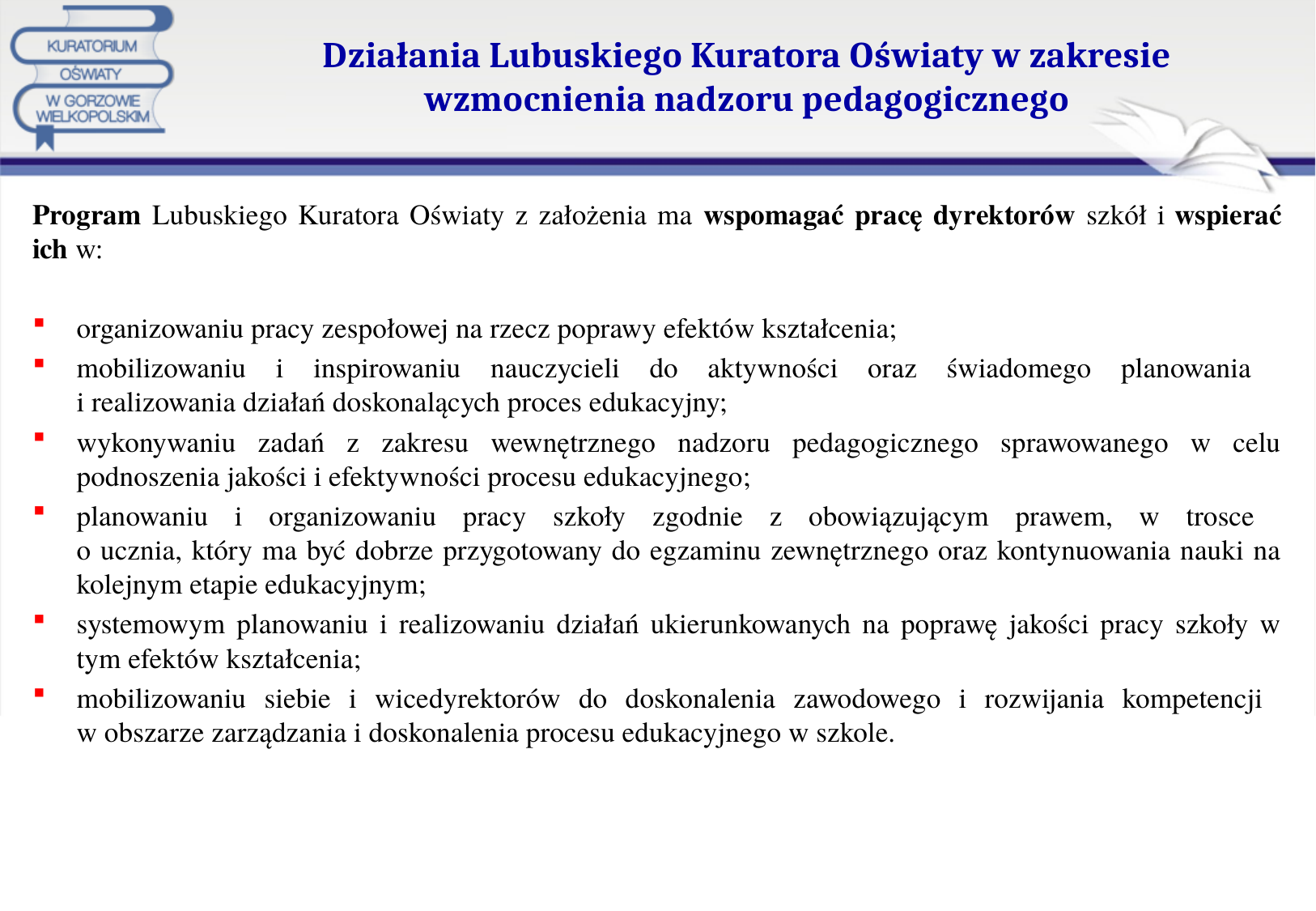

# Działania Lubuskiego Kuratora Oświaty w zakresie wzmocnienia nadzoru pedagogicznego
Program Lubuskiego Kuratora Oświaty z założenia ma wspomagać pracę dyrektorów szkół i wspierać ich w:

organizowaniu pracy zespołowej na rzecz poprawy efektów kształcenia;
mobilizowaniu i inspirowaniu nauczycieli do aktywności oraz świadomego planowania
i realizowania działań doskonalących proces edukacyjny;
wykonywaniu zadań z zakresu wewnętrznego nadzoru pedagogicznego sprawowanego w celu podnoszenia jakości i efektywności procesu edukacyjnego;
planowaniu i organizowaniu pracy szkoły zgodnie z obowiązującym prawem, w trosce
o ucznia, który ma być dobrze przygotowany do egzaminu zewnętrznego oraz kontynuowania nauki na kolejnym etapie edukacyjnym;
systemowym planowaniu i realizowaniu działań ukierunkowanych na poprawę jakości pracy szkoły w tym efektów kształcenia;
mobilizowaniu siebie i wicedyrektorów do doskonalenia zawodowego i rozwijania kompetencji
w obszarze zarządzania i doskonalenia procesu edukacyjnego w szkole.